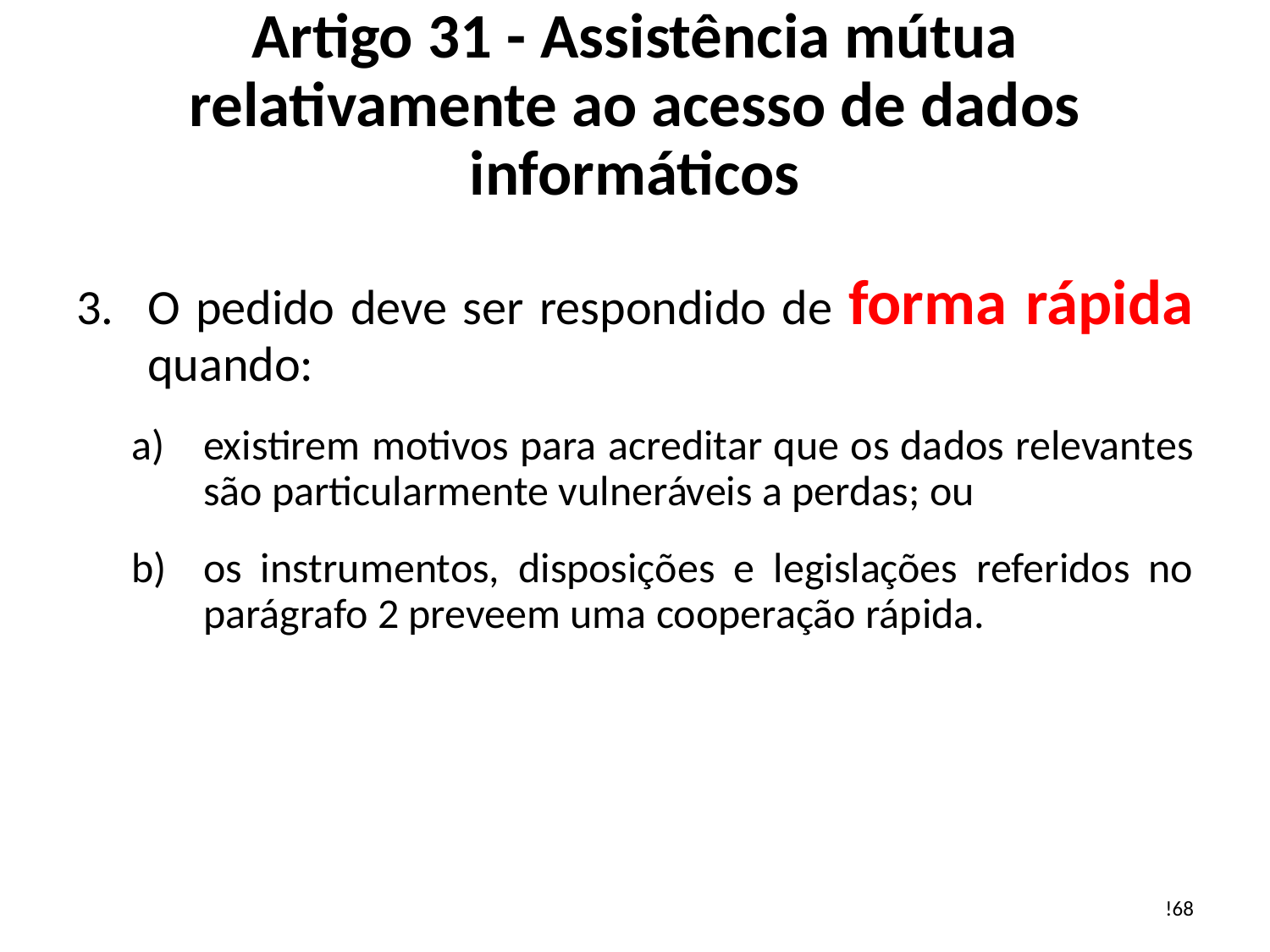

# Artigo 31 - Assistência mútua relativamente ao acesso de dados informáticos
O pedido deve ser respondido de forma rápida quando:
existirem motivos para acreditar que os dados relevantes são particularmente vulneráveis ​​a perdas; ou
os instrumentos, disposições e legislações referidos no parágrafo 2 preveem uma cooperação rápida.
!68